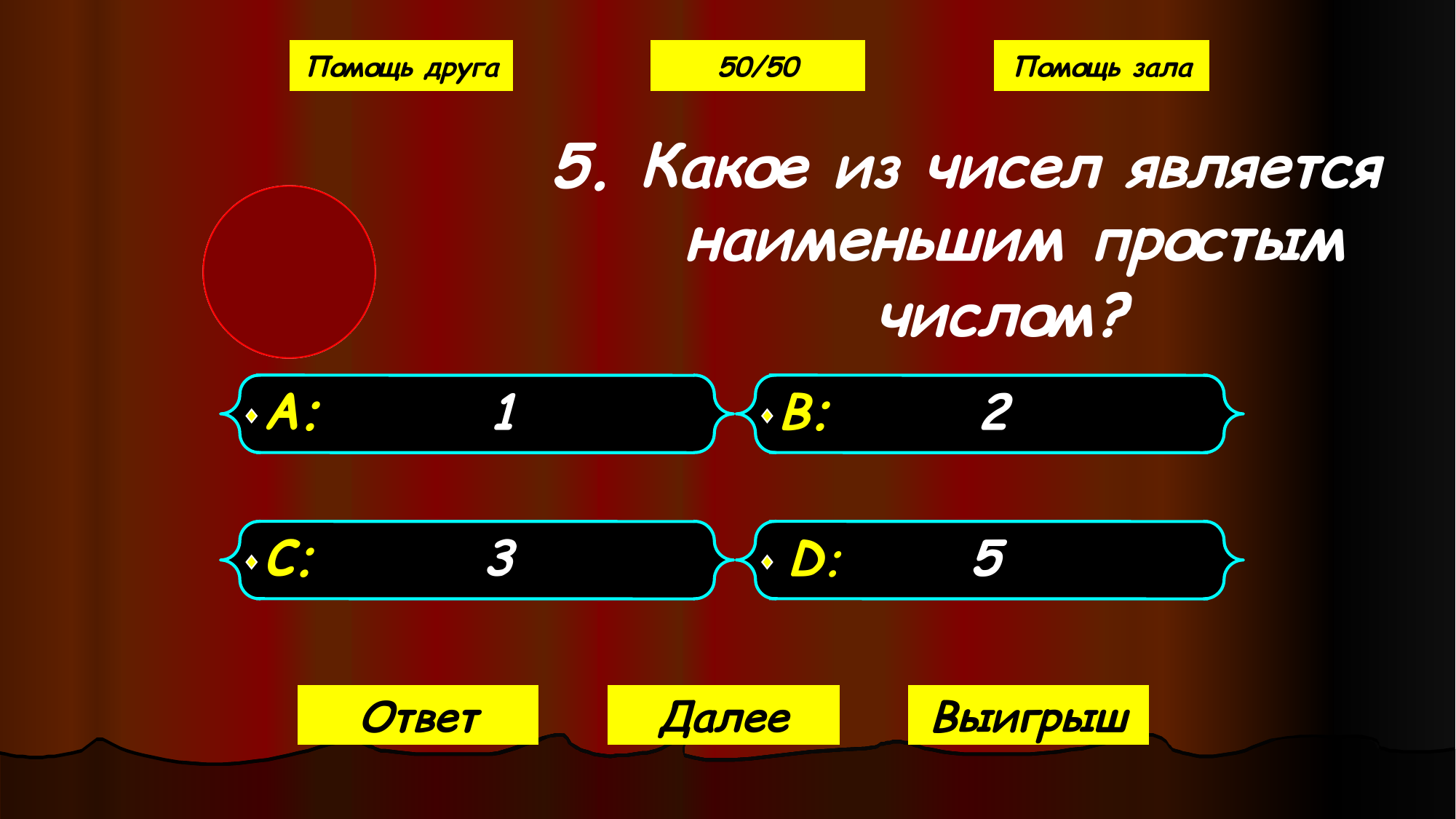

Помощь друга
50/50
Помощь зала
5. Какое из чисел является наименьшим простым числом?

А:        1
В:       2

С:        3

D:       5

Ответ
Далее
Выигрыш